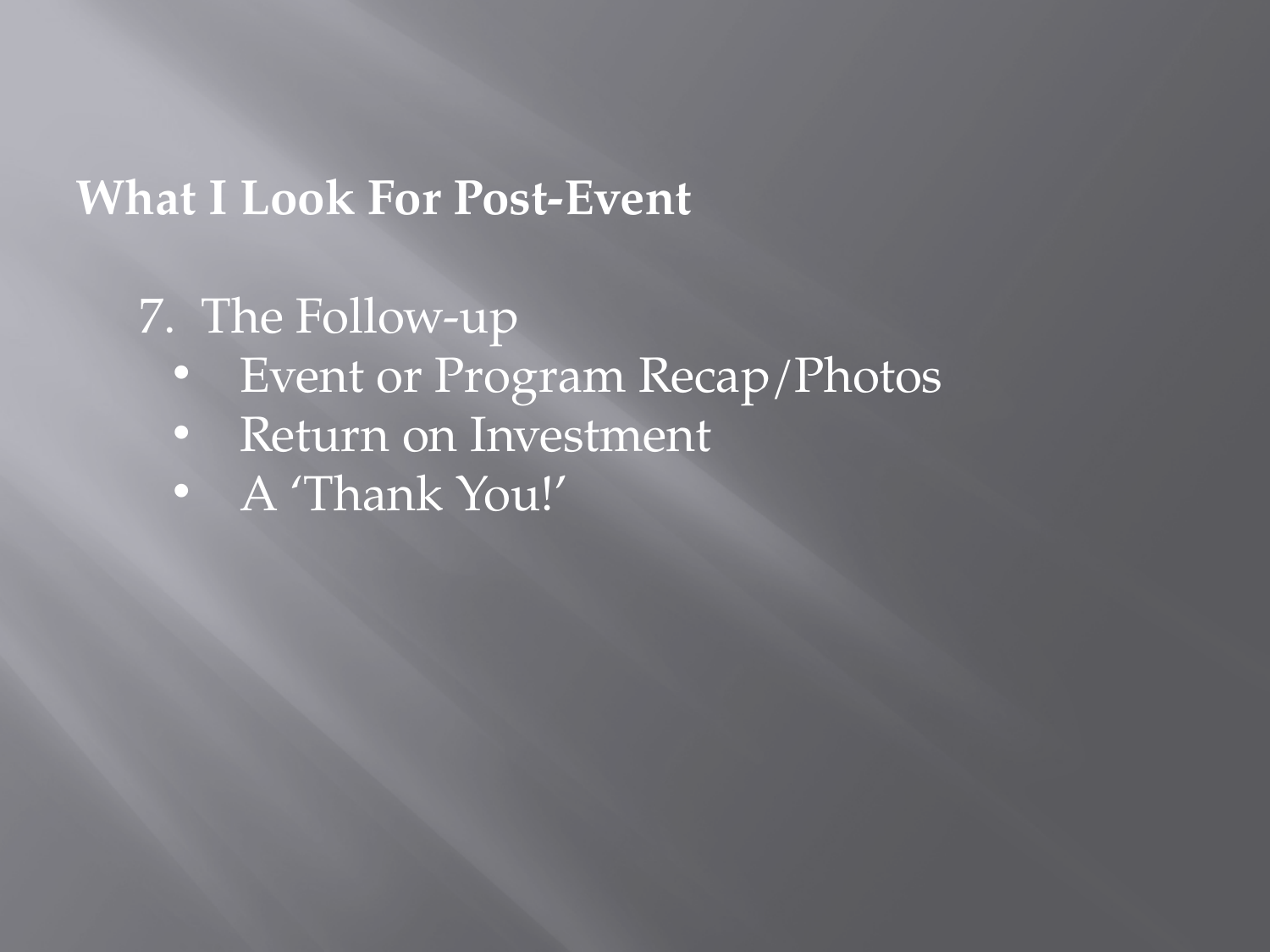

What I Look For Post-Event

7.  The Follow-up
   Event or Program Recap/Photos
   Return on Investment
   A ‘Thank You!’